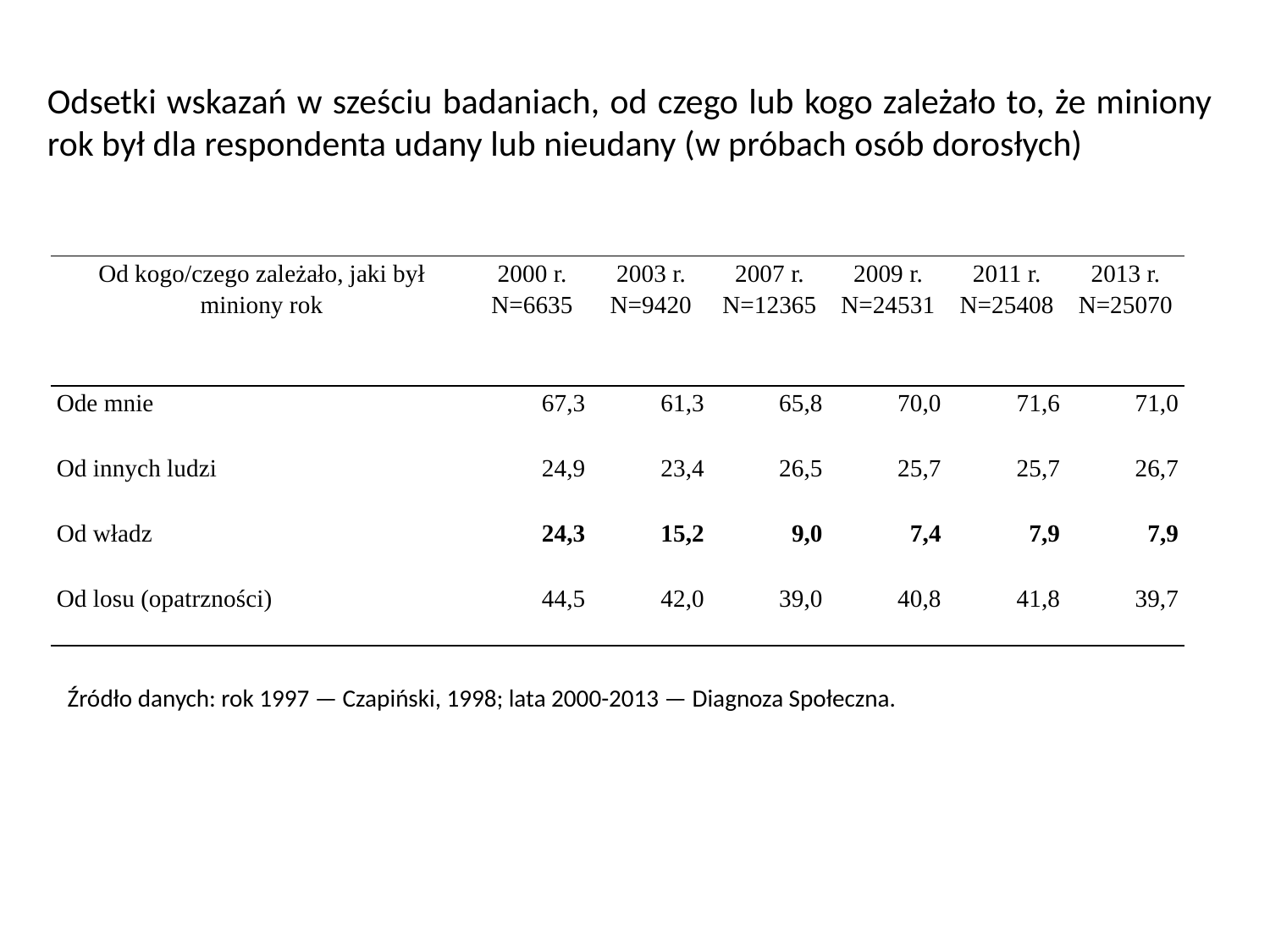

Odsetki wskazań w sześciu badaniach, od czego lub kogo zależało to, że miniony rok był dla respondenta udany lub nieudany (w próbach osób dorosłych)
| Od kogo/czego zależało, jaki był miniony rok | 2000 r. N=6635 | 2003 r. N=9420 | 2007 r. N=12365 | 2009 r. N=24531 | 2011 r. N=25408 | 2013 r. N=25070 |
| --- | --- | --- | --- | --- | --- | --- |
| Ode mnie | 67,3 | 61,3 | 65,8 | 70,0 | 71,6 | 71,0 |
| Od innych ludzi | 24,9 | 23,4 | 26,5 | 25,7 | 25,7 | 26,7 |
| Od władz | 24,3 | 15,2 | 9,0 | 7,4 | 7,9 | 7,9 |
| Od losu (opatrzności) | 44,5 | 42,0 | 39,0 | 40,8 | 41,8 | 39,7 |
Źródło danych: rok 1997 — Czapiński, 1998; lata 2000-2013 — Diagnoza Społeczna.